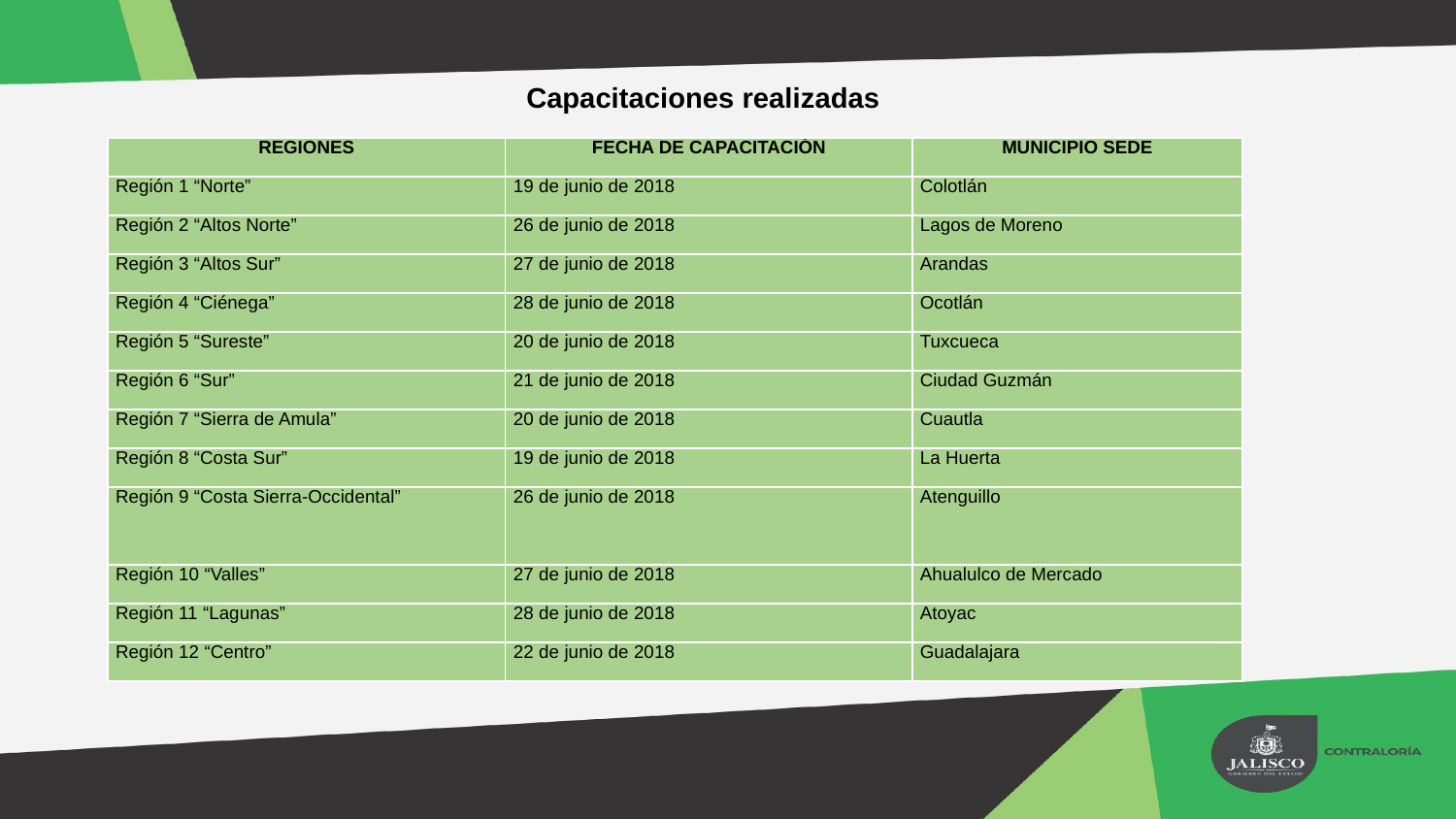

Capacitaciones realizadas
| REGIONES | FECHA DE CAPACITACIÓN | MUNICIPIO SEDE |
| --- | --- | --- |
| Región 1 “Norte” | 19 de junio de 2018 | Colotlán |
| Región 2 “Altos Norte” | 26 de junio de 2018 | Lagos de Moreno |
| Región 3 “Altos Sur” | 27 de junio de 2018 | Arandas |
| Región 4 “Ciénega” | 28 de junio de 2018 | Ocotlán |
| Región 5 “Sureste” | 20 de junio de 2018 | Tuxcueca |
| Región 6 “Sur” | 21 de junio de 2018 | Ciudad Guzmán |
| Región 7 “Sierra de Amula” | 20 de junio de 2018 | Cuautla |
| Región 8 “Costa Sur” | 19 de junio de 2018 | La Huerta |
| Región 9 “Costa Sierra-Occidental” | 26 de junio de 2018 | Atenguillo |
| Región 10 “Valles” | 27 de junio de 2018 | Ahualulco de Mercado |
| Región 11 “Lagunas” | 28 de junio de 2018 | Atoyac |
| Región 12 “Centro” | 22 de junio de 2018 | Guadalajara |